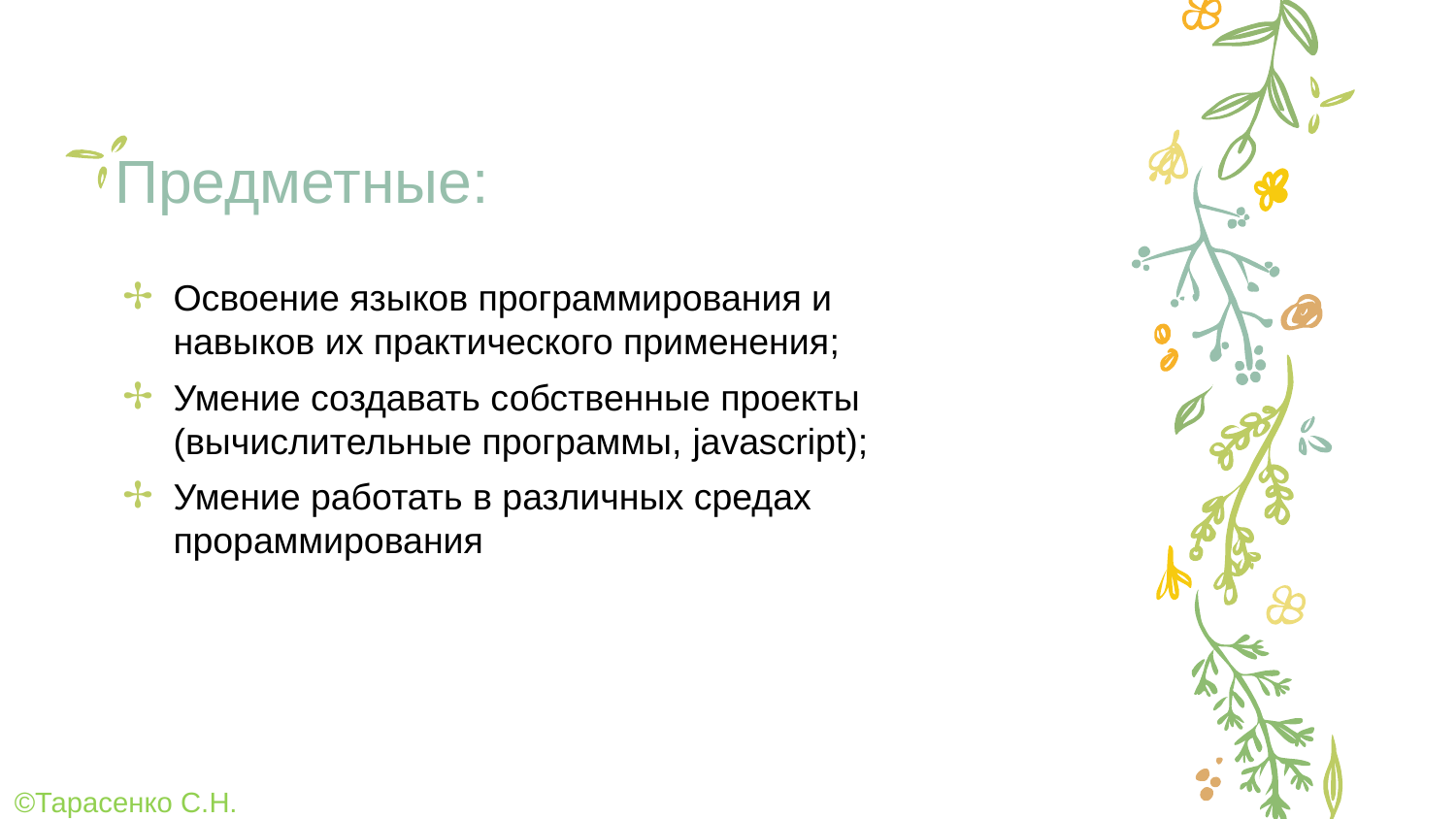

Предметные:
Освоение языков программирования и навыков их практического применения;
Умение создавать собственные проекты (вычислительные программы, javascript);
Умение работать в различных средах прораммирования